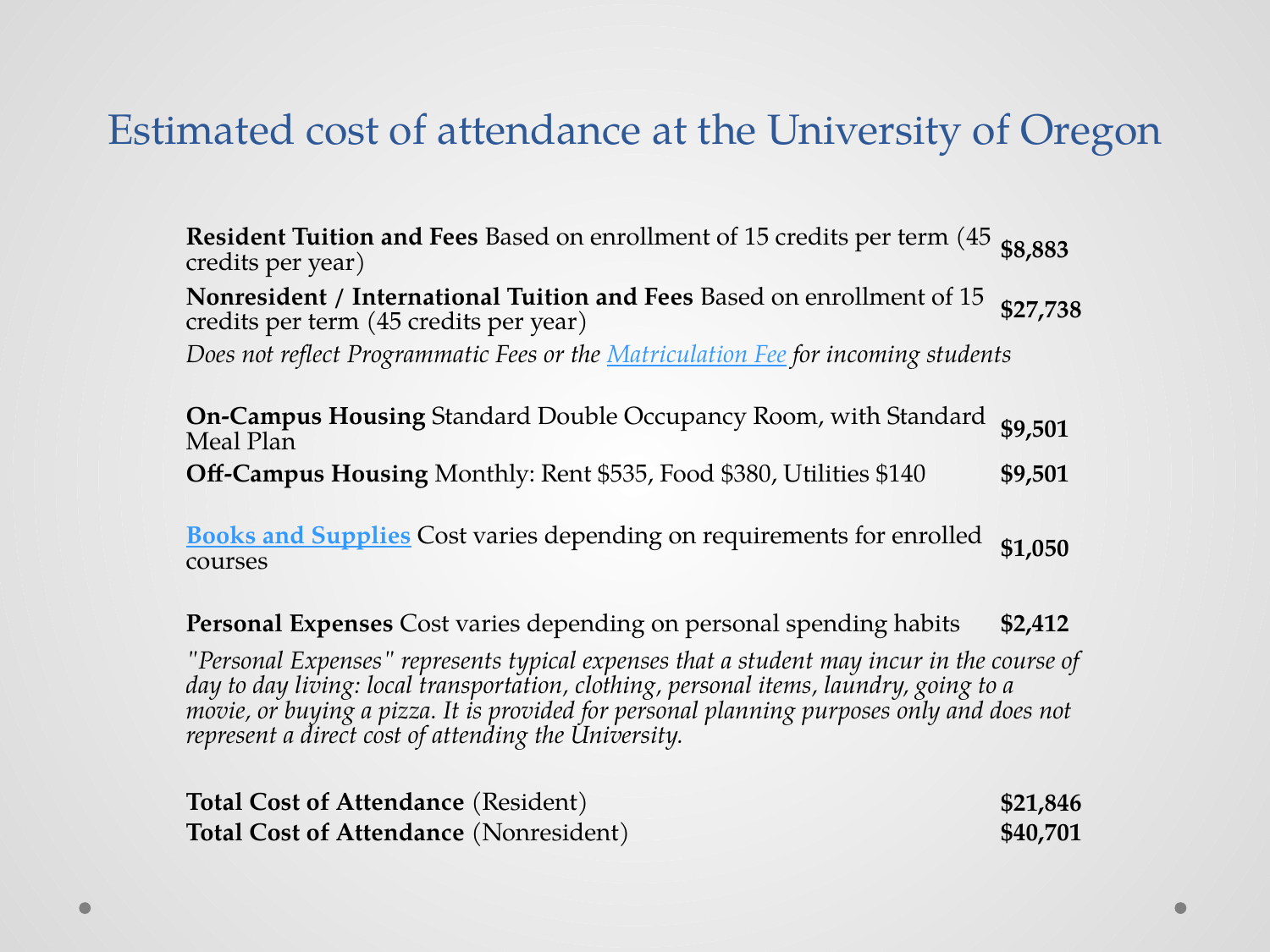

# Estimated cost of attendance at the University of Oregon

| Resident Tuition and Fees Based on enrollment of 15 credits per term (45 credits per year) | $8,883 |
| --- | --- |
| Nonresident / International Tuition and Fees Based on enrollment of 15 credits per term (45 credits per year) | $27,738 |
| Does not reflect Programmatic Fees or the Matriculation Fee for incoming students |  |
|  |  |
| On-Campus Housing Standard Double Occupancy Room, with Standard Meal Plan | $9,501 |
| Off-Campus Housing Monthly: Rent $535, Food $380, Utilities $140 | $9,501 |
|  |  |
| Books and Supplies Cost varies depending on requirements for enrolled courses | $1,050 |
|  |  |
| Personal Expenses Cost varies depending on personal spending habits | $2,412 |
| "Personal Expenses" represents typical expenses that a student may incur in the course of day to day living: local transportation, clothing, personal items, laundry, going to a movie, or buying a pizza. It is provided for personal planning purposes only and does not represent a direct cost of attending the University. |  |
|  |  |
| Total Cost of Attendance (Resident) | $21,846 |
| Total Cost of Attendance (Nonresident) | $40,701 |